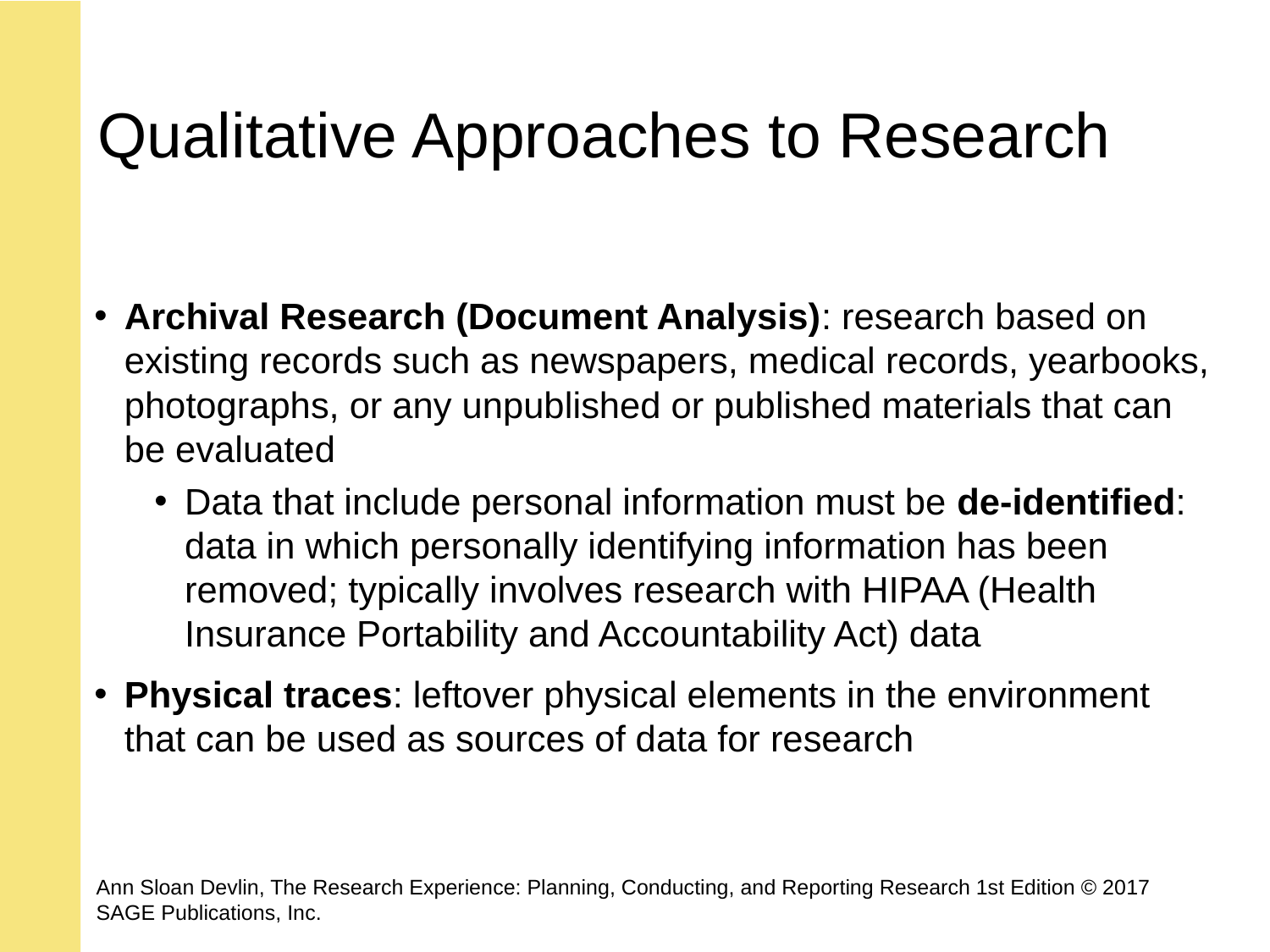

# Qualitative Approaches to Research
Archival Research (Document Analysis): research based on existing records such as newspapers, medical records, yearbooks, photographs, or any unpublished or published materials that can be evaluated
Data that include personal information must be de-identified: data in which personally identifying information has been removed; typically involves research with HIPAA (Health Insurance Portability and Accountability Act) data
Physical traces: leftover physical elements in the environment that can be used as sources of data for research